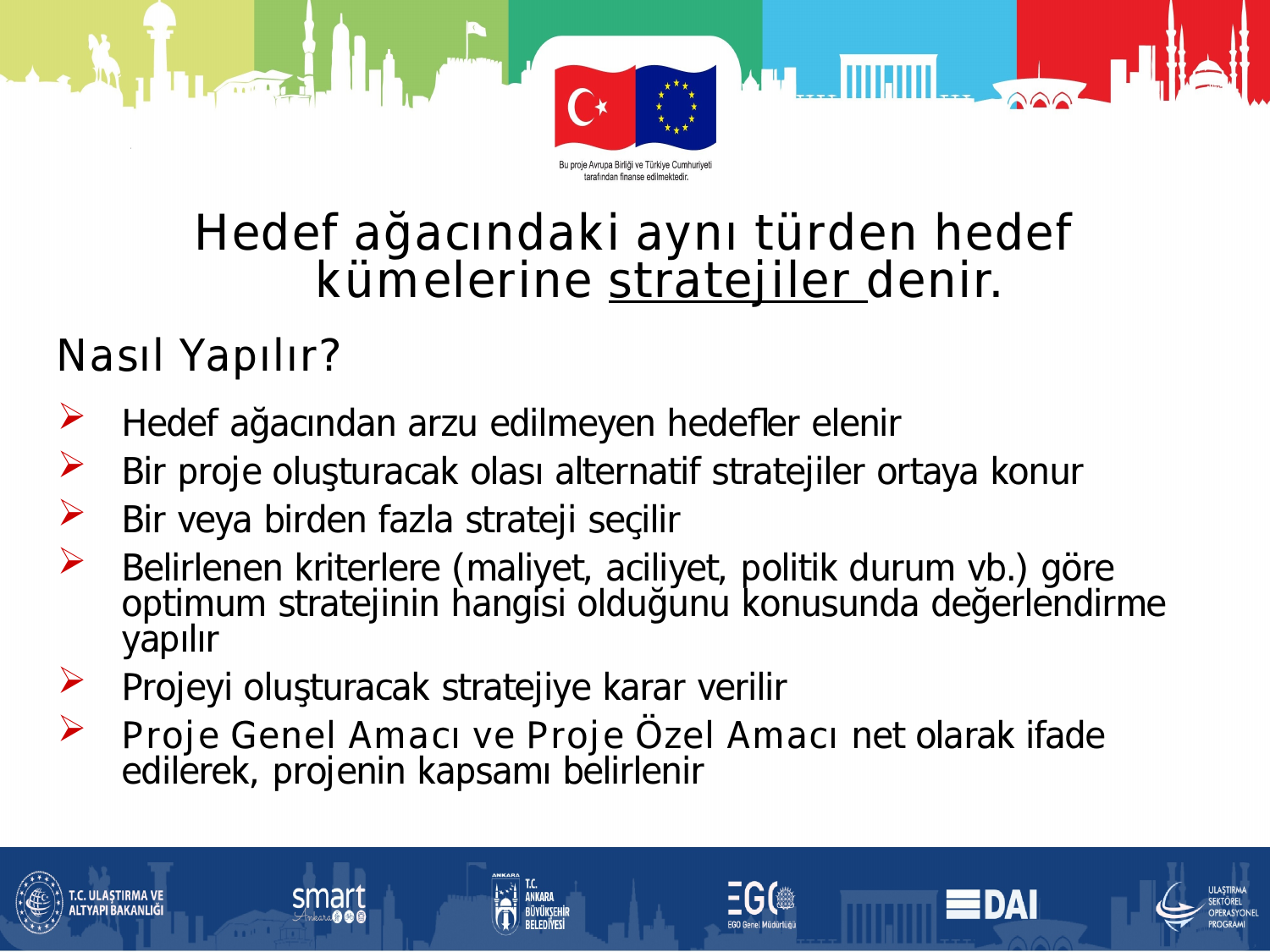

Hedef ağacındaki aynı türden hedef kümelerine stratejiler denir.
Nasıl Yapılır?
Hedef ağacından arzu edilmeyen hedefler elenir
Bir proje oluşturacak olası alternatif stratejiler ortaya konur
Bir veya birden fazla strateji seçilir
Belirlenen kriterlere (maliyet, aciliyet, politik durum vb.) göre optimum stratejinin hangisi olduğunu konusunda değerlendirme yapılır
Projeyi oluşturacak stratejiye karar verilir
Proje Genel Amacı ve Proje Özel Amacı net olarak ifade edilerek, projenin kapsamı belirlenir